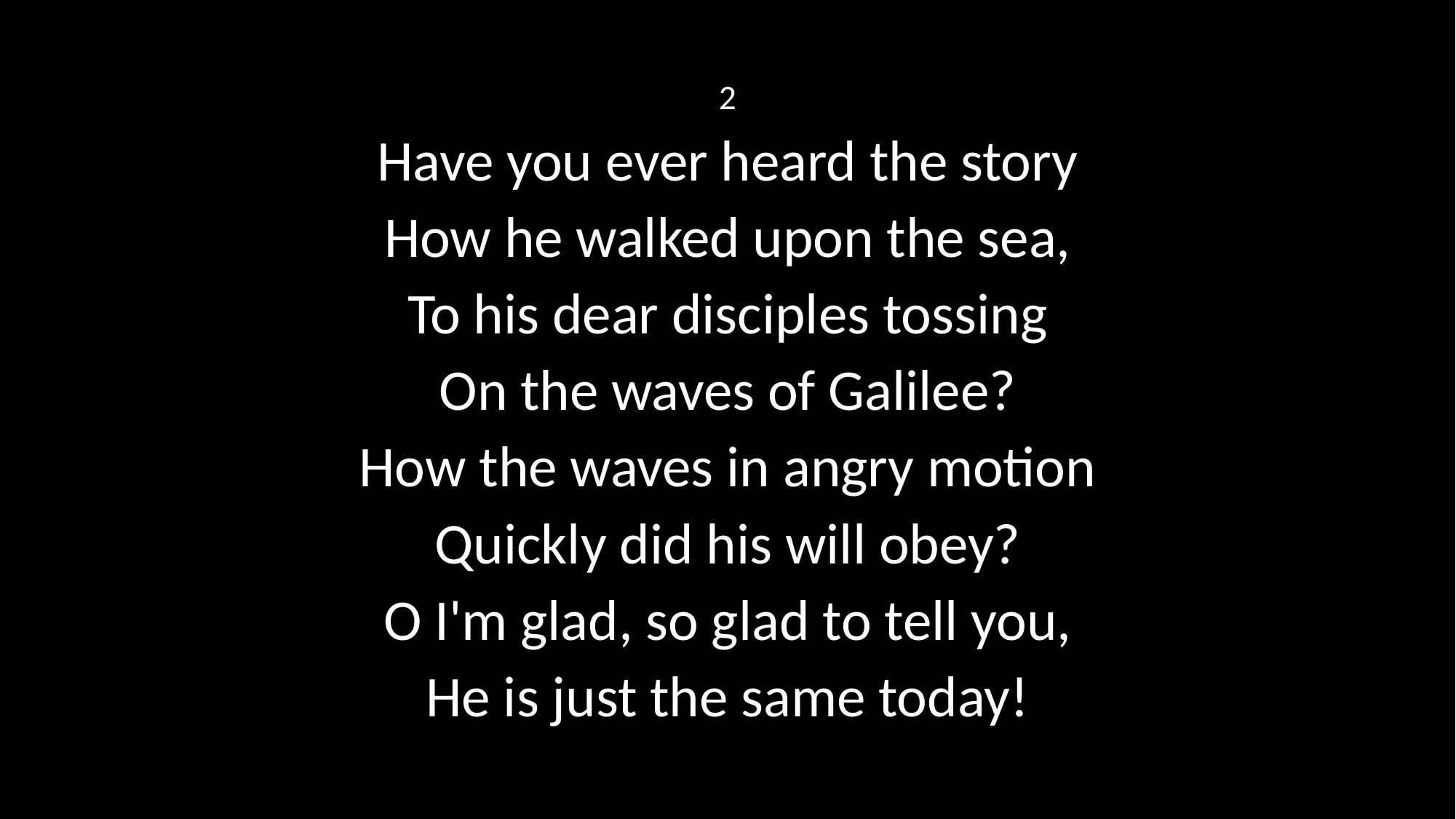

2
Have you ever heard the story
How he walked upon the sea,
To his dear disciples tossing
On the waves of Galilee?
How the waves in angry motion
Quickly did his will obey?
O I'm glad, so glad to tell you,
He is just the same today!